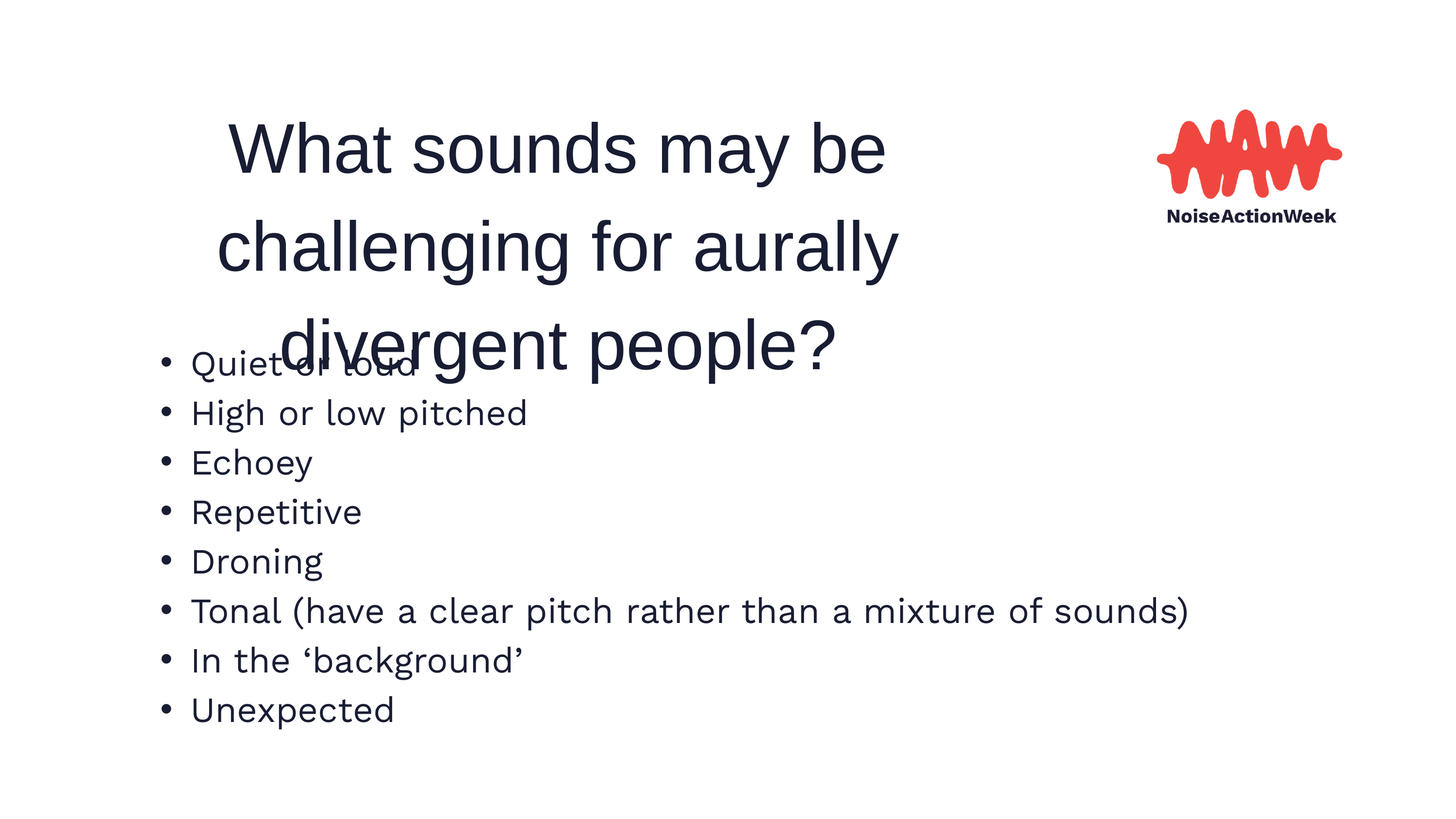

What sounds may be challenging for aurally divergent people?
Quiet or loud
High or low pitched
Echoey
Repetitive
Droning
Tonal (have a clear pitch rather than a mixture of sounds)
In the ‘background’
Unexpected